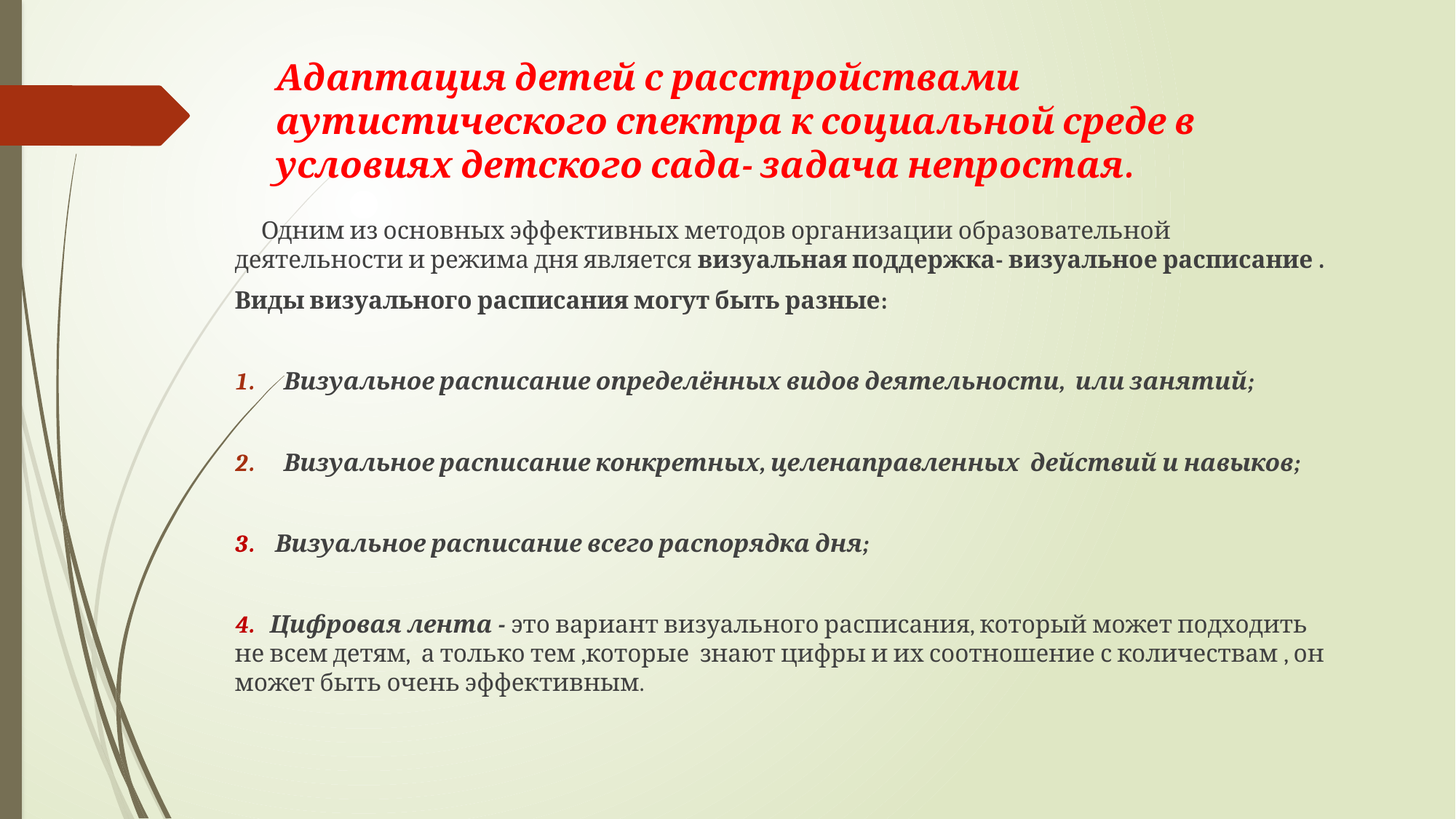

# Адаптация детей с расстройствами аутистического спектра к социальной среде в условиях детского сада- задача непростая.
     Одним из основных эффективных методов организации образовательной деятельности и режима дня является визуальная поддержка- визуальное расписание .
Виды визуального расписания могут быть разные:

Визуальное расписание определённых видов деятельности,  или занятий;

Визуальное расписание конкретных, целенаправленных  действий и навыков;

3.    Визуальное расписание всего распорядка дня;

4.   Цифровая лента - это вариант визуального расписания, который может подходить не всем детям,  а только тем ,которые  знают цифры и их соотношение с количествам , он может быть очень эффективным.